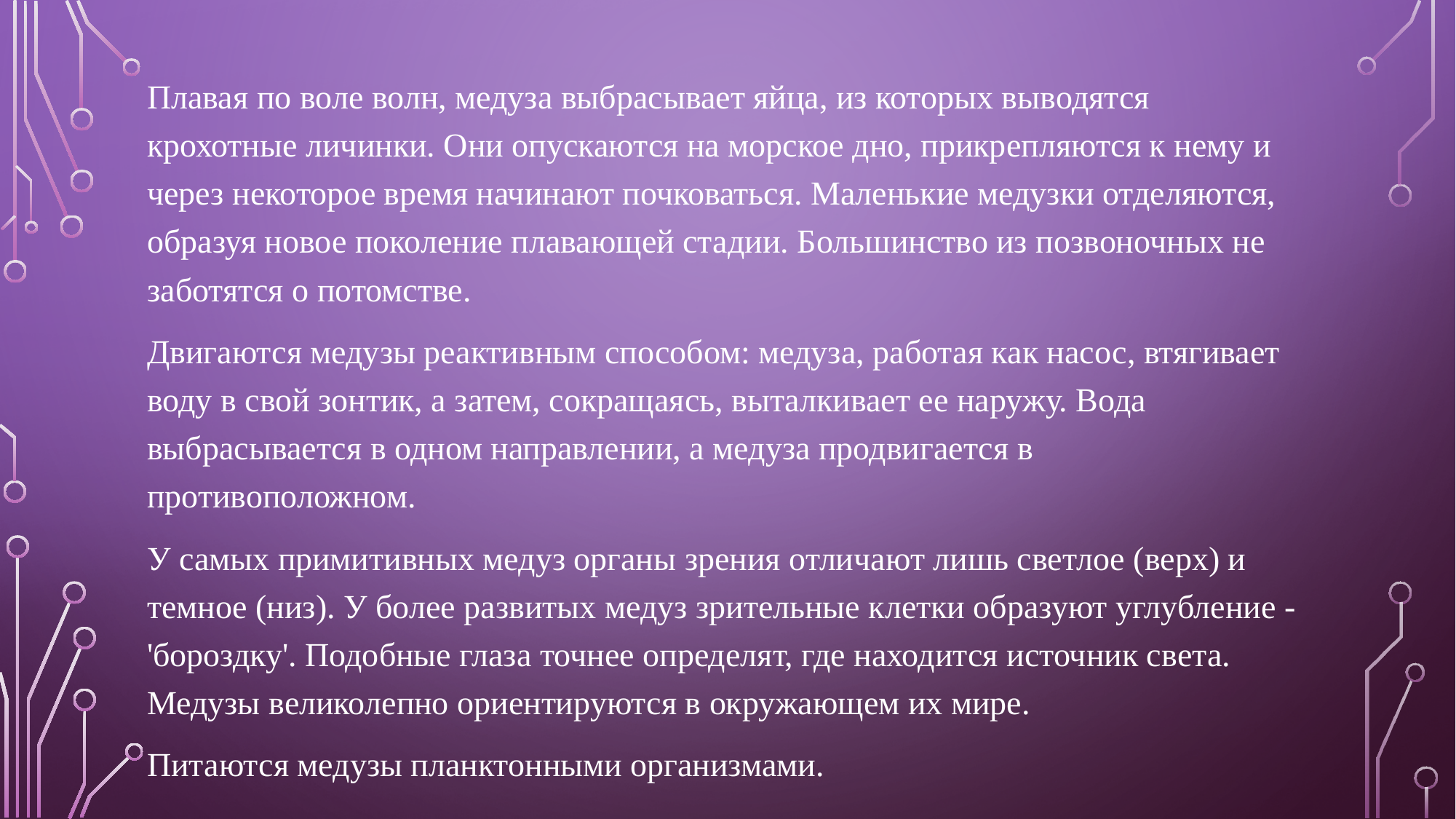

Плавая по воле волн, медуза выбрасывает яйца, из которых выводятся крохотные личинки. Они опускаются на морское дно, прикрепляются к нему и через некоторое время начинают почковаться. Маленькие медузки отделяются, образуя новое поколение плавающей стадии. Большинство из позвоночных не заботятся о потомстве.
Двигаются медузы реактивным способом: медуза, работая как насос, втягивает воду в свой зонтик, а затем, сокращаясь, выталкивает ее наружу. Вода выбрасывается в одном направлении, а медуза продвигается в противоположном.
У самых примитивных медуз органы зрения отличают лишь светлое (верх) и темное (низ). У более развитых медуз зрительные клетки образуют углубление - 'бороздку'. Подобные глаза точнее определят, где находится источник света. Медузы великолепно ориентируются в окружающем их мире.
Питаются медузы планктонными организмами.